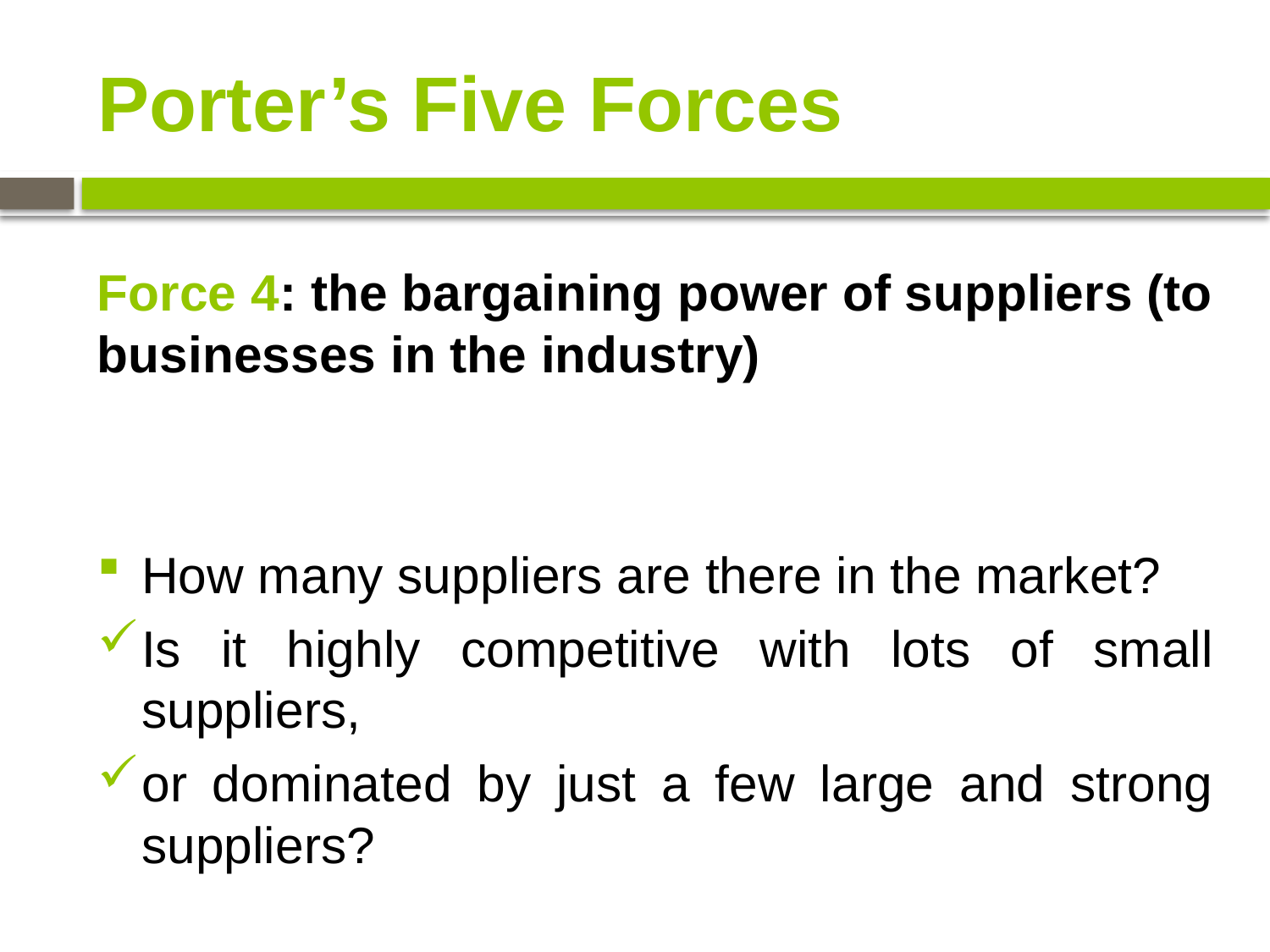

# Porter’s Five Forces
Force 4: the bargaining power of suppliers (to businesses in the industry)

How many suppliers are there in the market?
Is it highly competitive with lots of small suppliers,
or dominated by just a few large and strong suppliers?